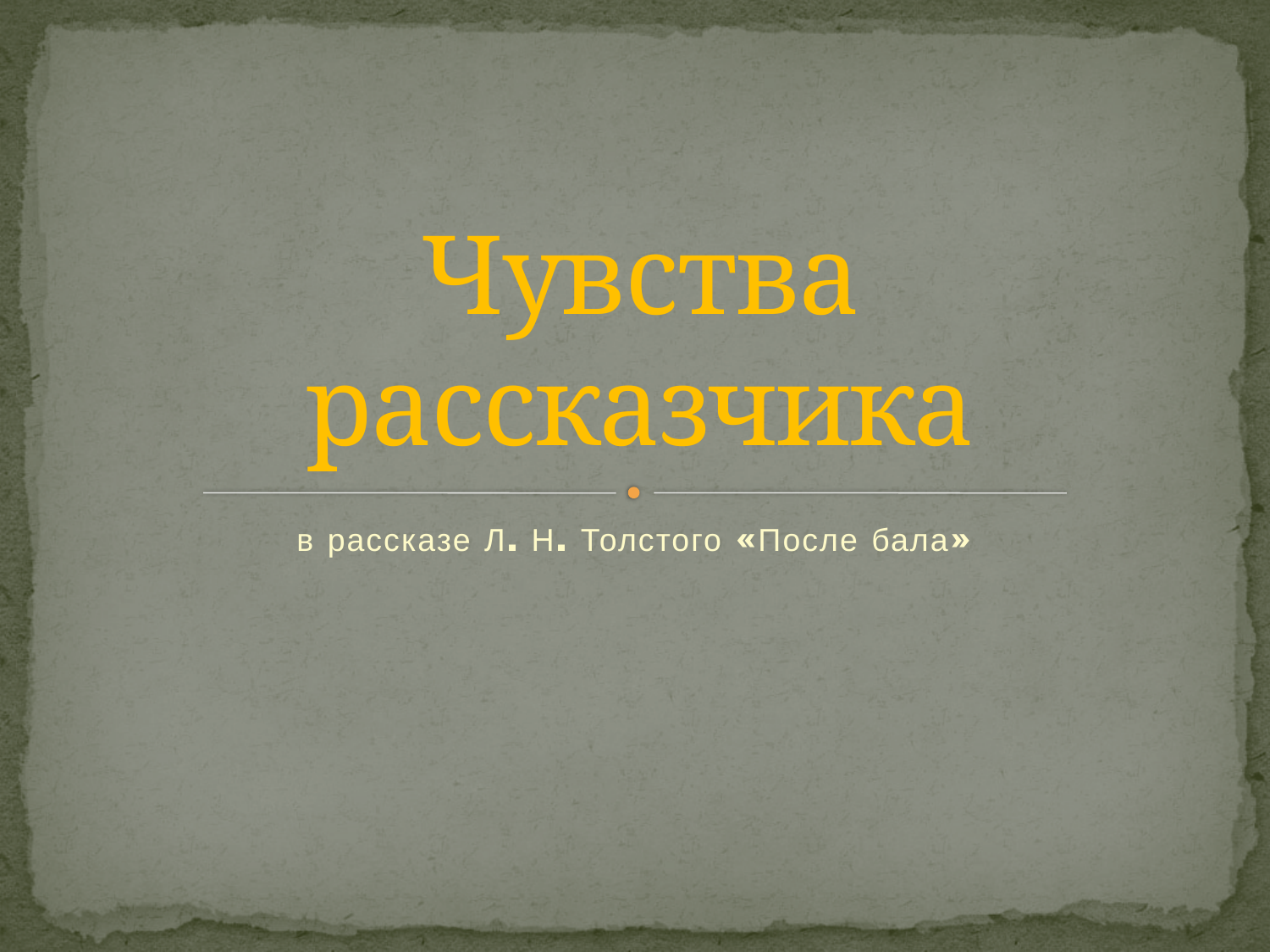

# Чувства рассказчика
в рассказе Л. Н. Толстого «После бала»